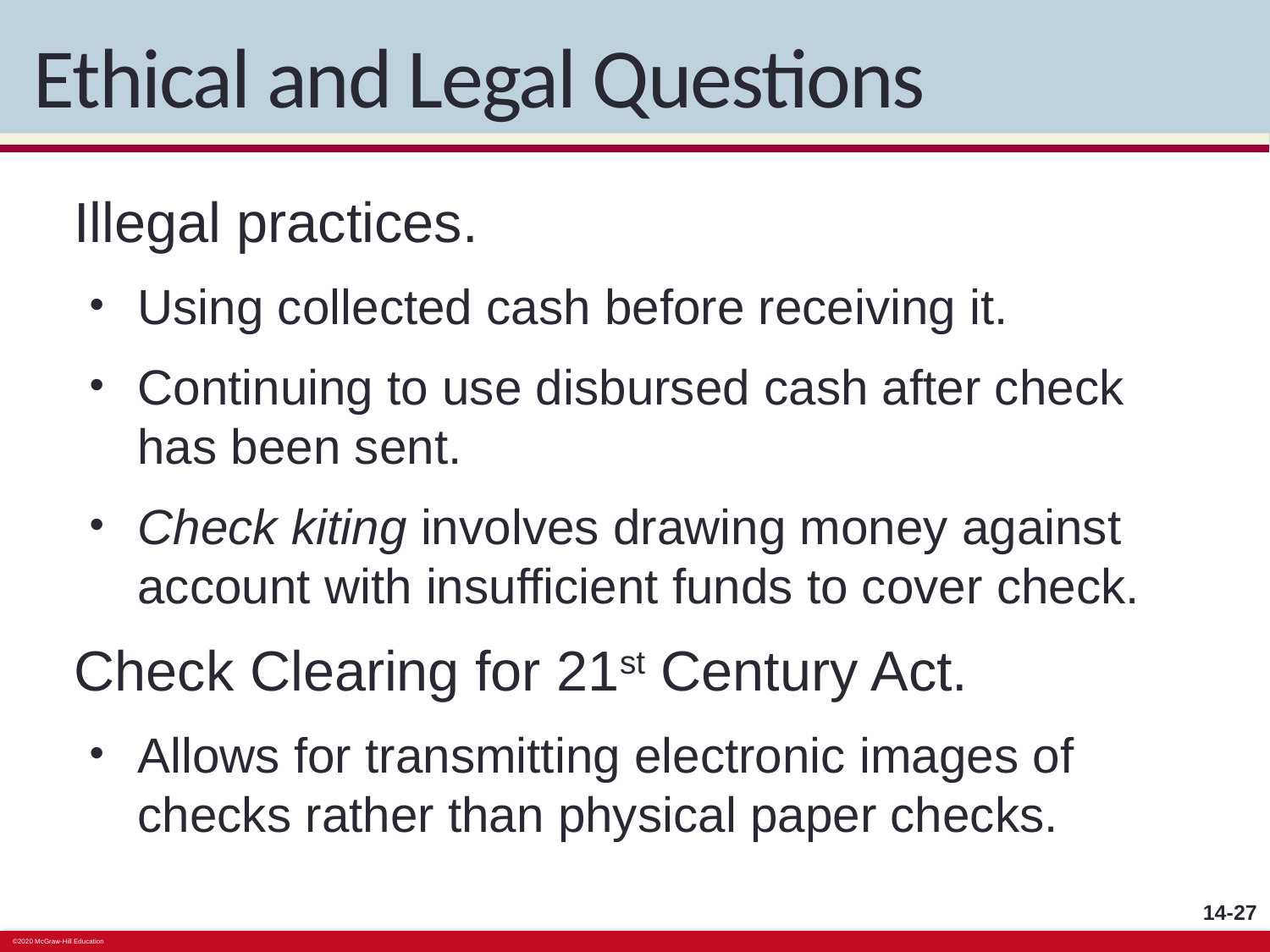

# Ethical and Legal Questions
Illegal practices.
Using collected cash before receiving it.
Continuing to use disbursed cash after check has been sent.
Check kiting involves drawing money against account with insufficient funds to cover check.
Check Clearing for 21st Century Act.
Allows for transmitting electronic images of checks rather than physical paper checks.